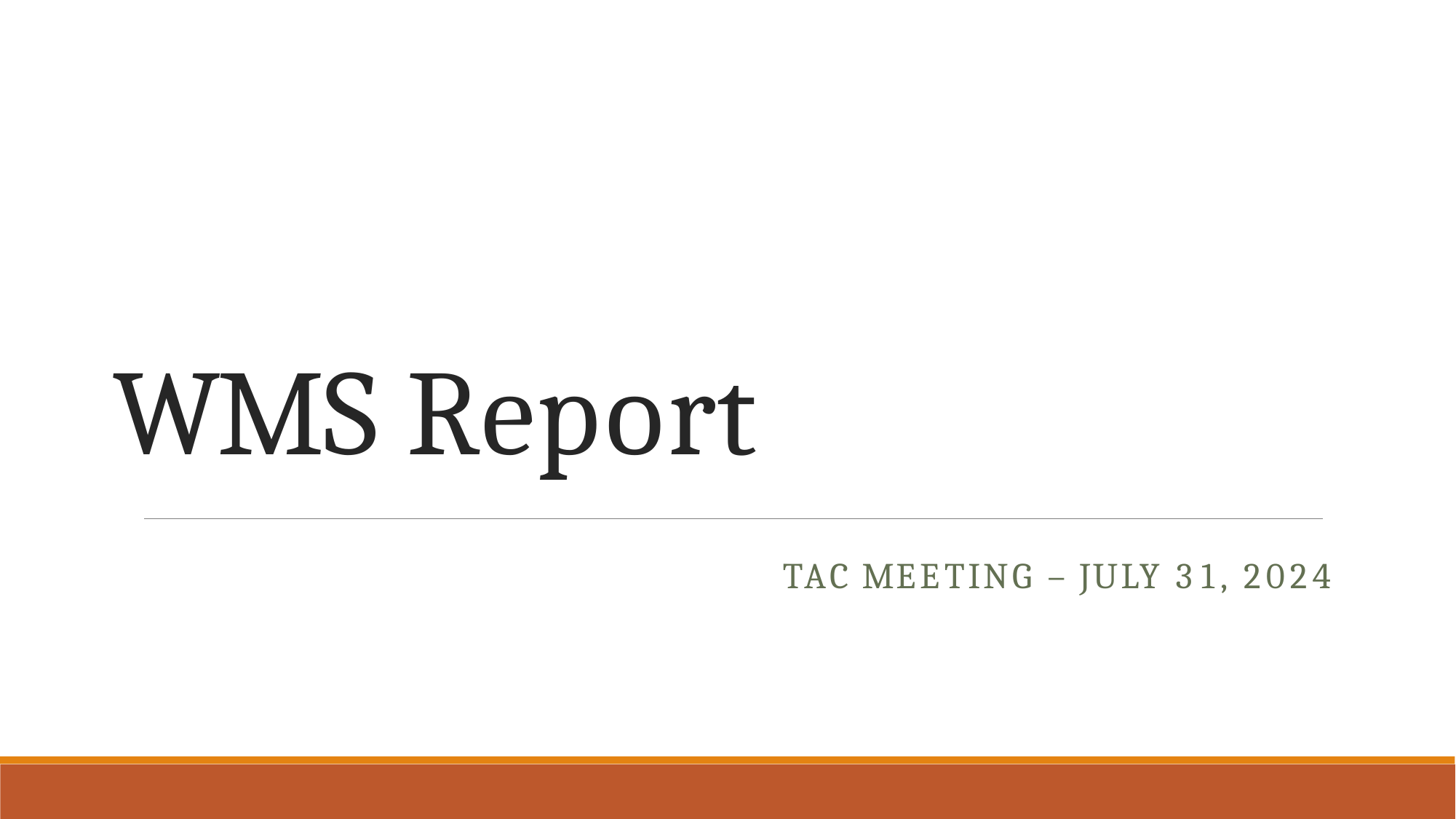

# WMS Report
TAC Meeting – July 31, 2024